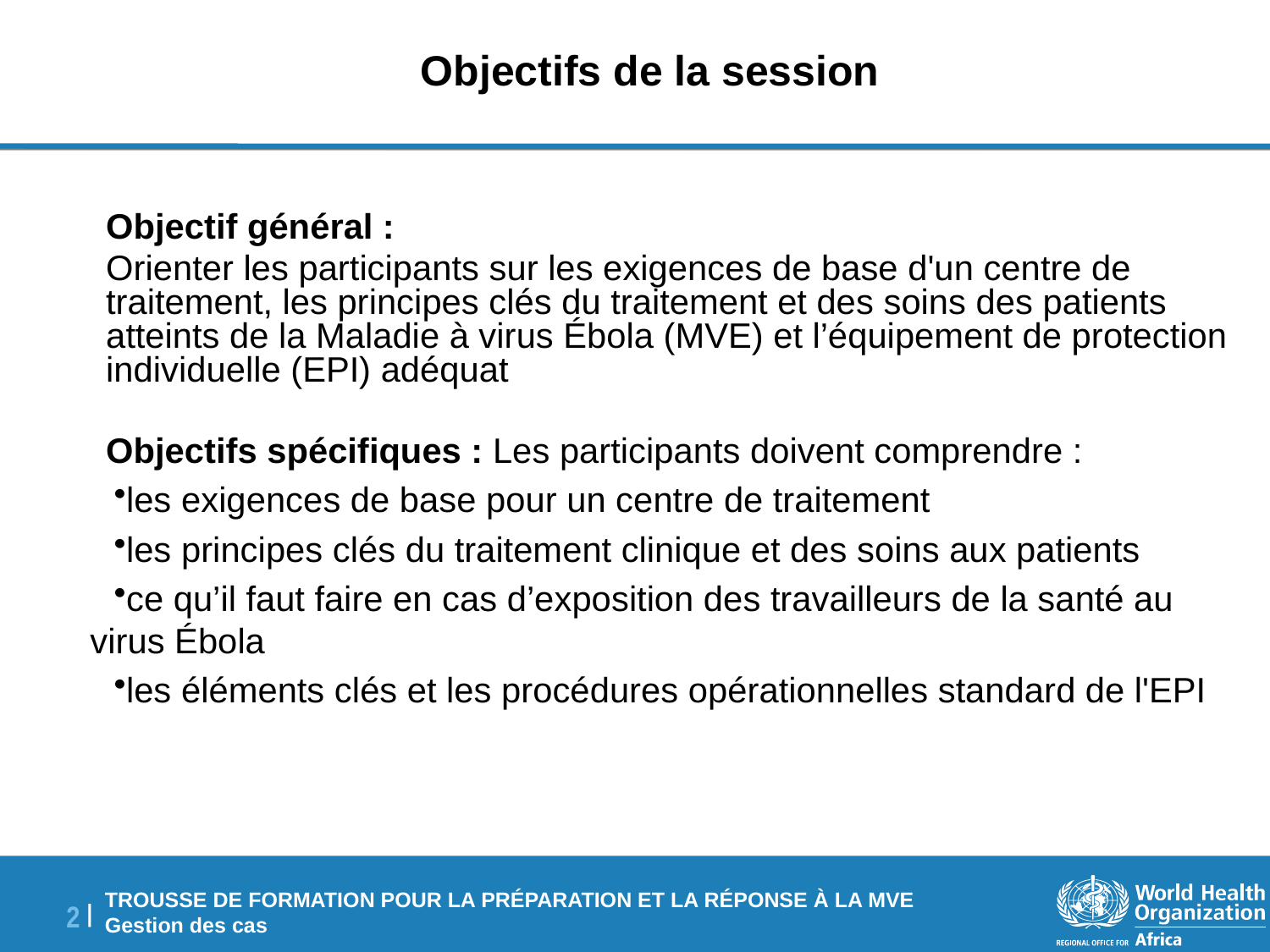

# Objectifs de la session
Objectif général :
Orienter les participants sur les exigences de base d'un centre de traitement, les principes clés du traitement et des soins des patients atteints de la Maladie à virus Ébola (MVE) et l’équipement de protection individuelle (EPI) adéquat

Objectifs spécifiques : Les participants doivent comprendre :
les exigences de base pour un centre de traitement
les principes clés du traitement clinique et des soins aux patients
ce qu’il faut faire en cas d’exposition des travailleurs de la santé au virus Ébola
les éléments clés et les procédures opérationnelles standard de l'EPI